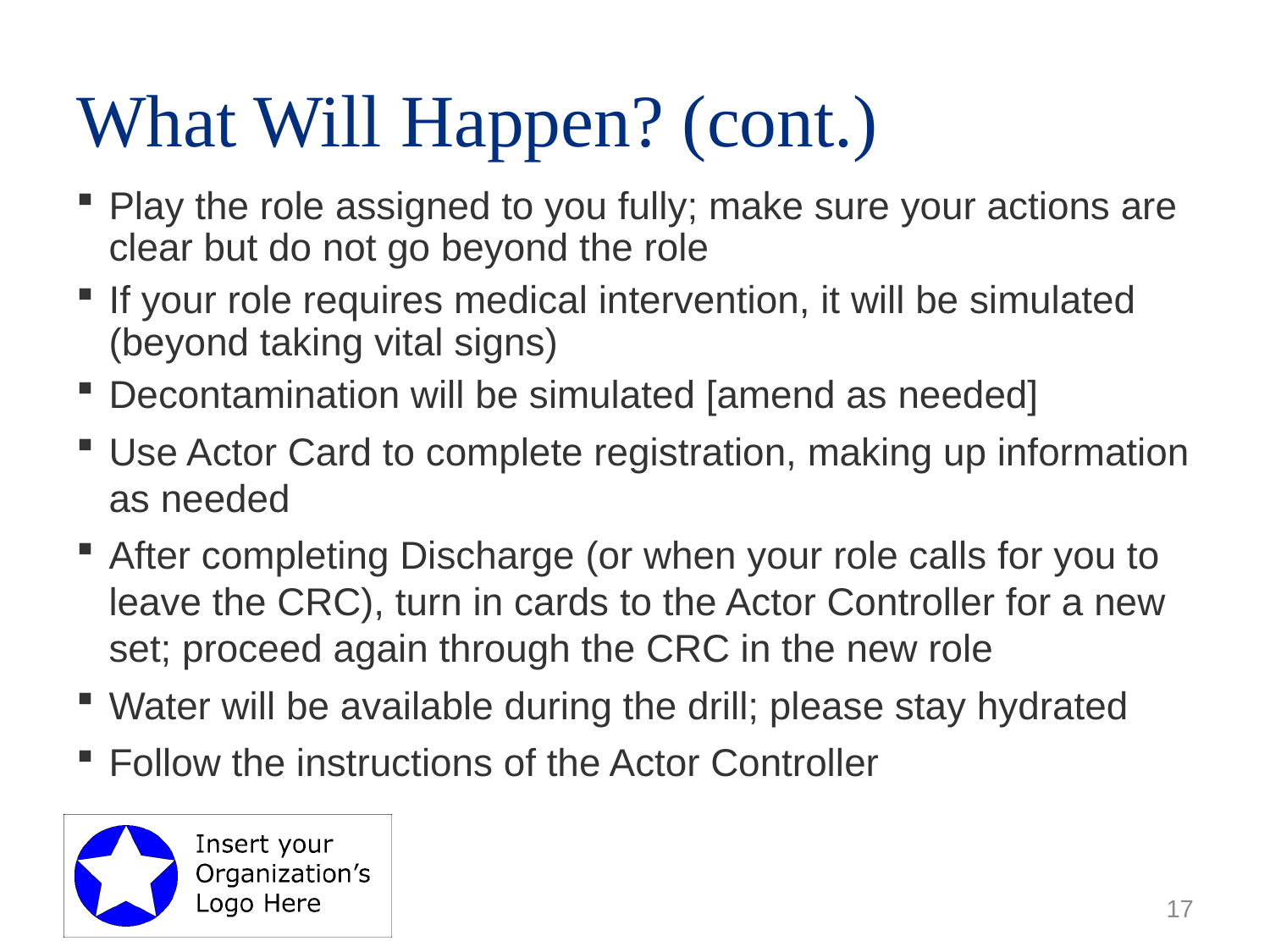

# What Will Happen? (cont.)
Play the role assigned to you fully; make sure your actions are clear but do not go beyond the role
If your role requires medical intervention, it will be simulated (beyond taking vital signs)
Decontamination will be simulated [amend as needed]
Use Actor Card to complete registration, making up information as needed
After completing Discharge (or when your role calls for you to leave the CRC), turn in cards to the Actor Controller for a new set; proceed again through the CRC in the new role
Water will be available during the drill; please stay hydrated
Follow the instructions of the Actor Controller

17